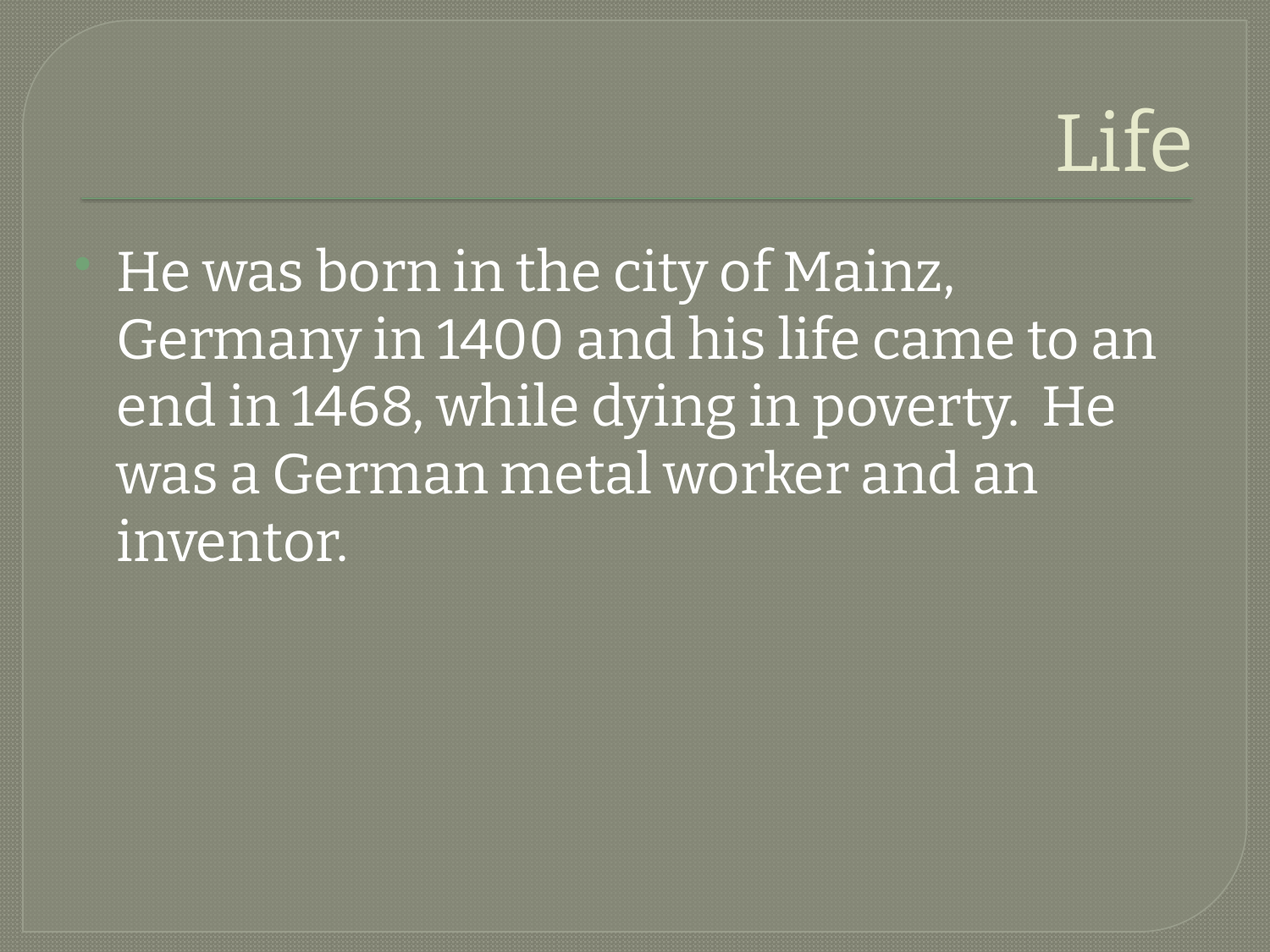

# Life
He was born in the city of Mainz, Germany in 1400 and his life came to an end in 1468, while dying in poverty.  He was a German metal worker and an inventor.